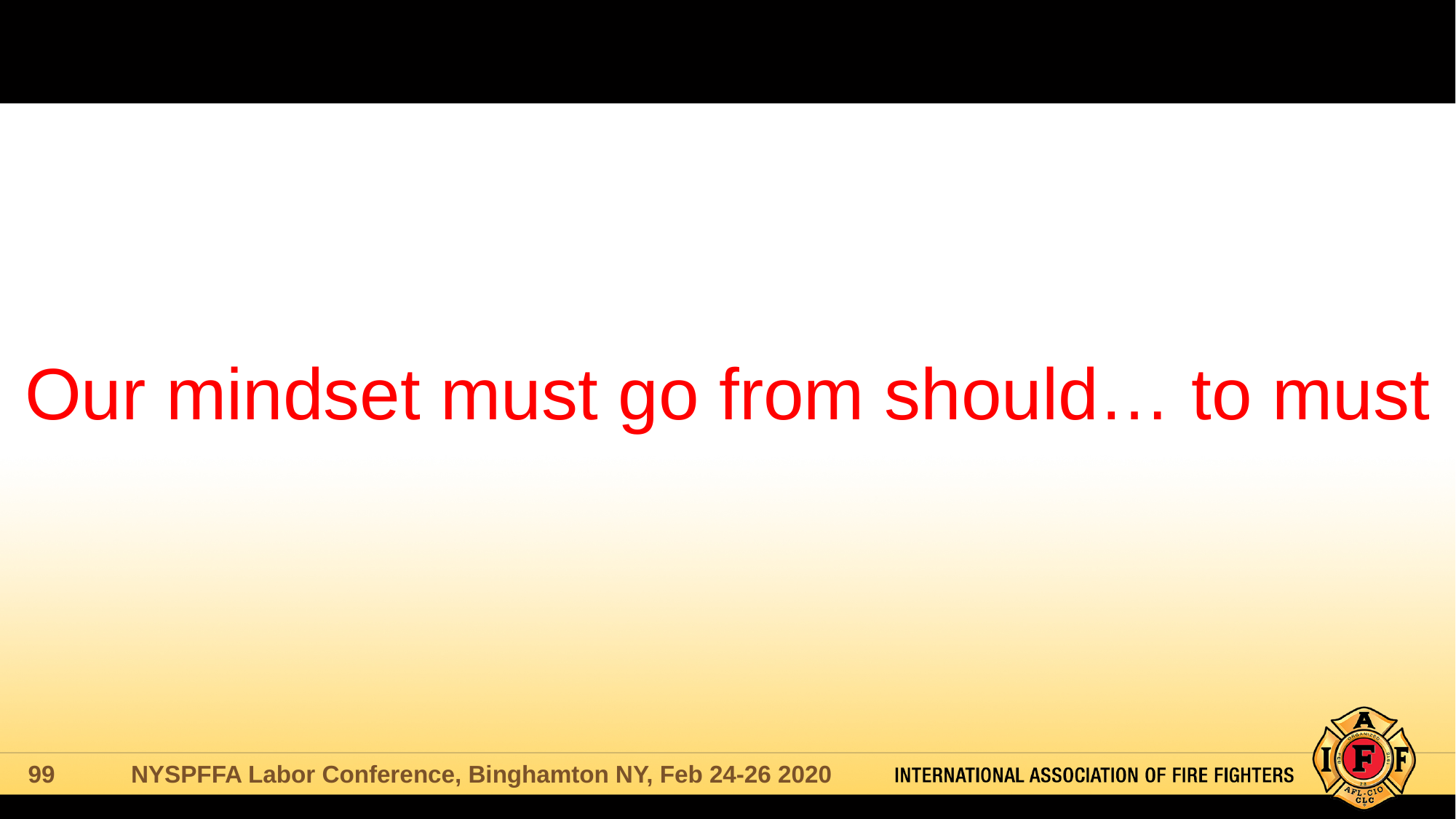

# Our mindset must go from should… to must
NYSPFFA Labor Conference, Binghamton NY, Feb 24-26 2020